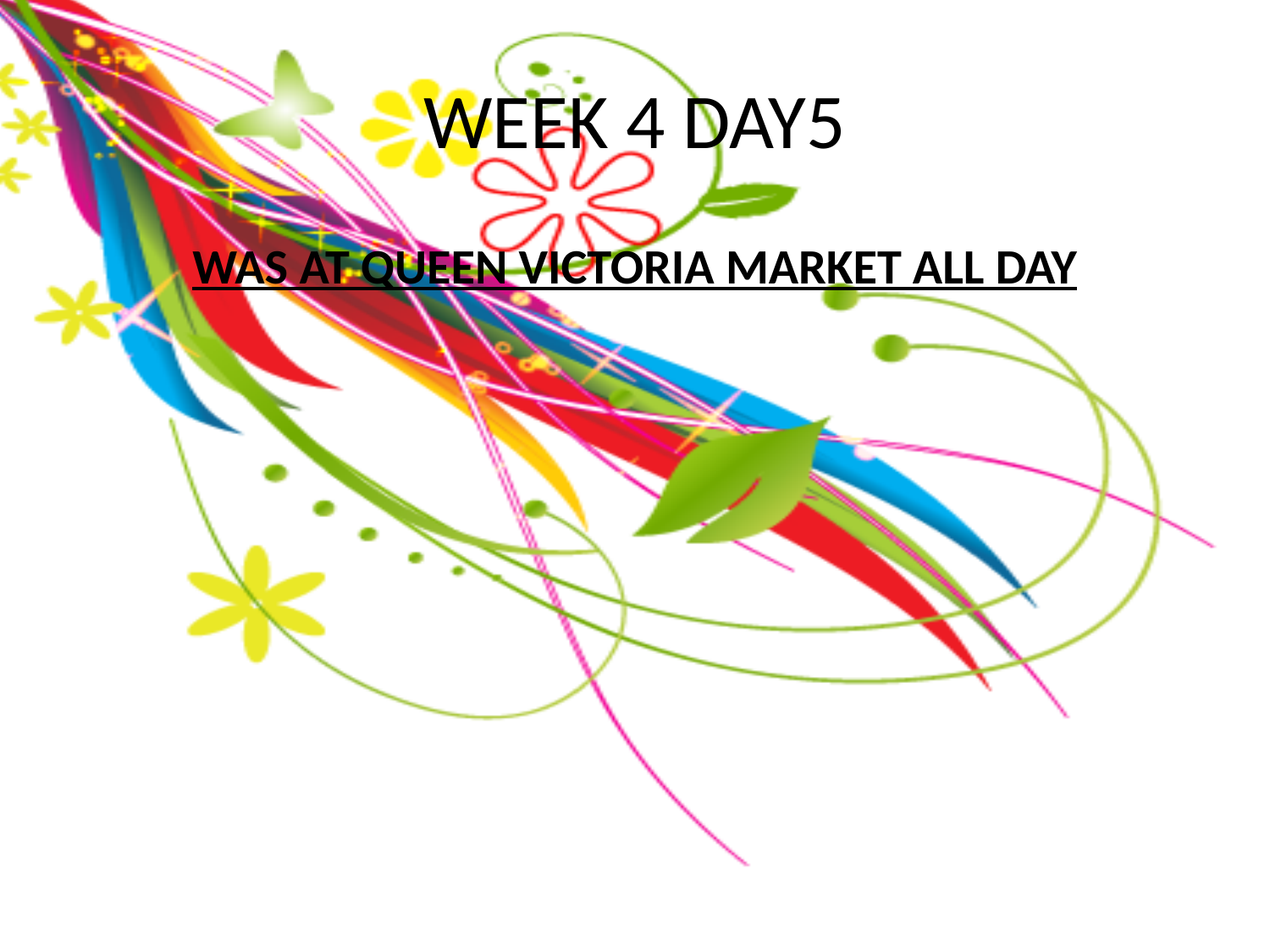

# WEEK 4 DAY5
WAS AT QUEEN VICTORIA MARKET ALL DAY